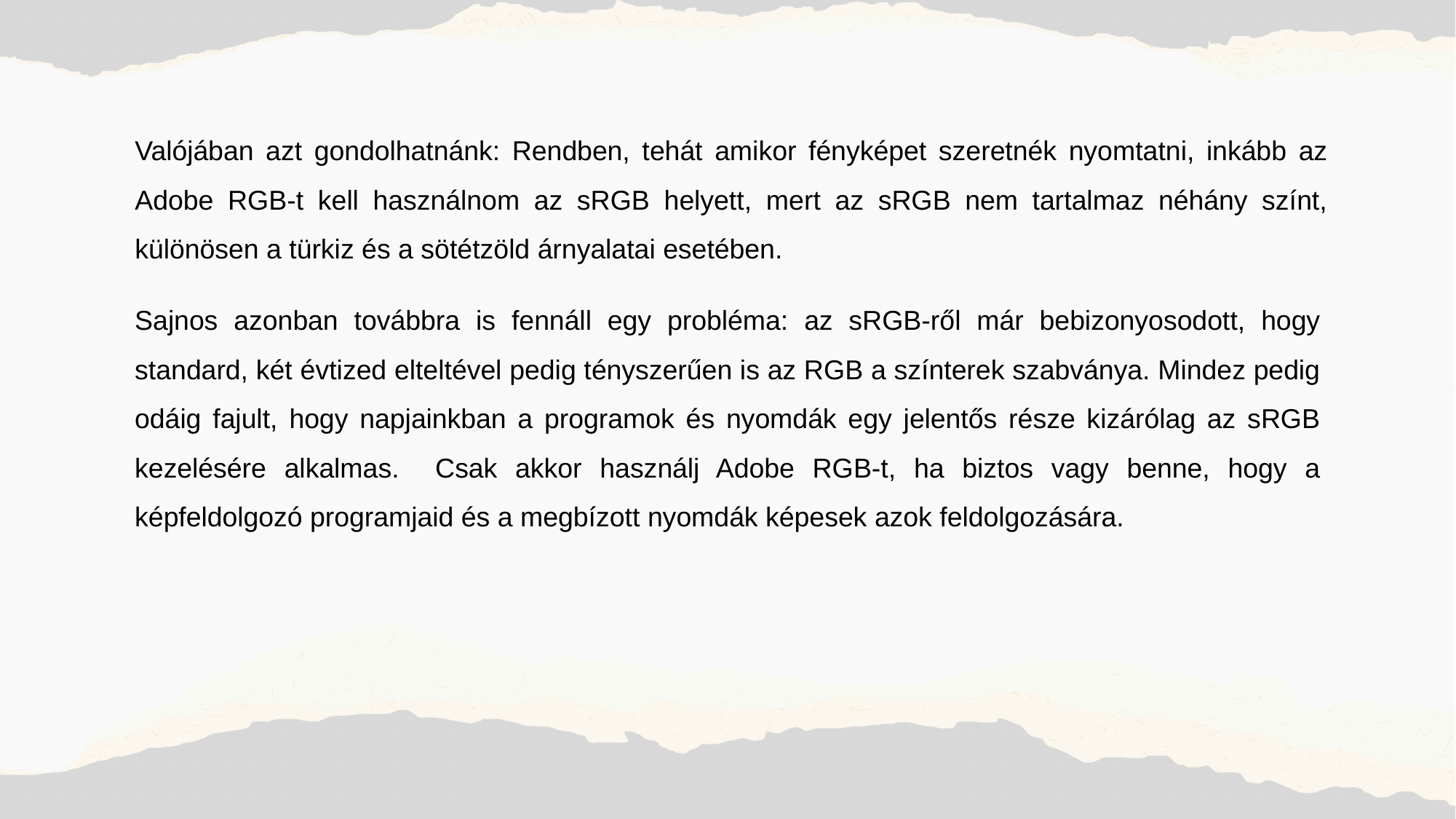

Valójában azt gondolhatnánk: Rendben, tehát amikor fényképet szeretnék nyomtatni, inkább az Adobe RGB-t kell használnom az sRGB helyett, mert az sRGB nem tartalmaz néhány színt, különösen a türkiz és a sötétzöld árnyalatai esetében.
Sajnos azonban továbbra is fennáll egy probléma: az sRGB-ről már bebizonyosodott, hogy standard, két évtized elteltével pedig tényszerűen is az RGB a színterek szabványa. Mindez pedig odáig fajult, hogy napjainkban a programok és nyomdák egy jelentős része kizárólag az sRGB kezelésére alkalmas.  Csak akkor használj Adobe RGB-t, ha biztos vagy benne, hogy a képfeldolgozó programjaid és a megbízott nyomdák képesek azok feldolgozására.